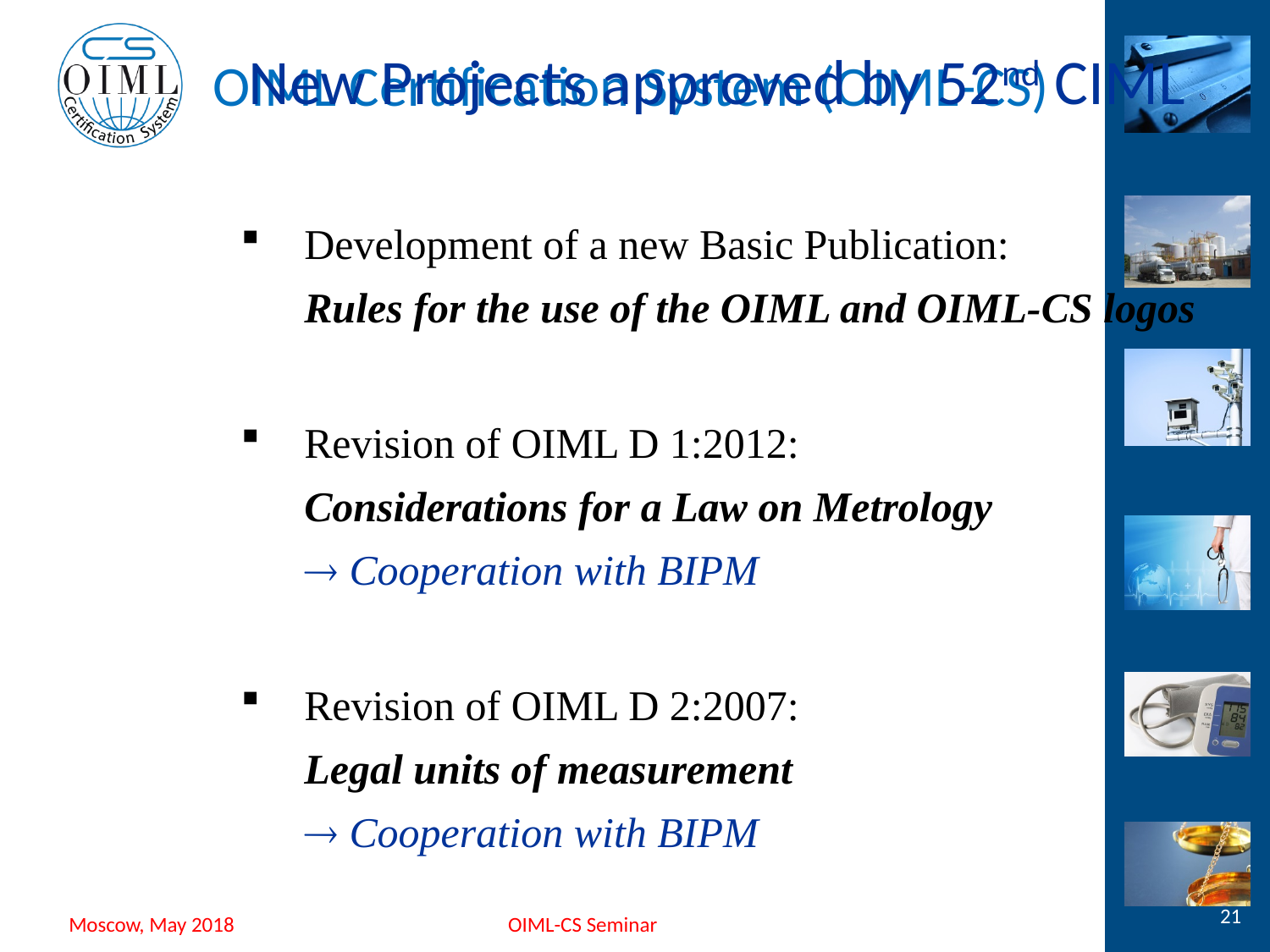

New Projects approved by 52nd CIML
Development of a new Basic Publication:
Rules for the use of the OIML and OIML-CS logos
Revision of OIML D 1:2012:
Considerations for a Law on Metrology
→ Cooperation with BIPM
Revision of OIML D 2:2007:
Legal units of measurement
→ Cooperation with BIPM

21